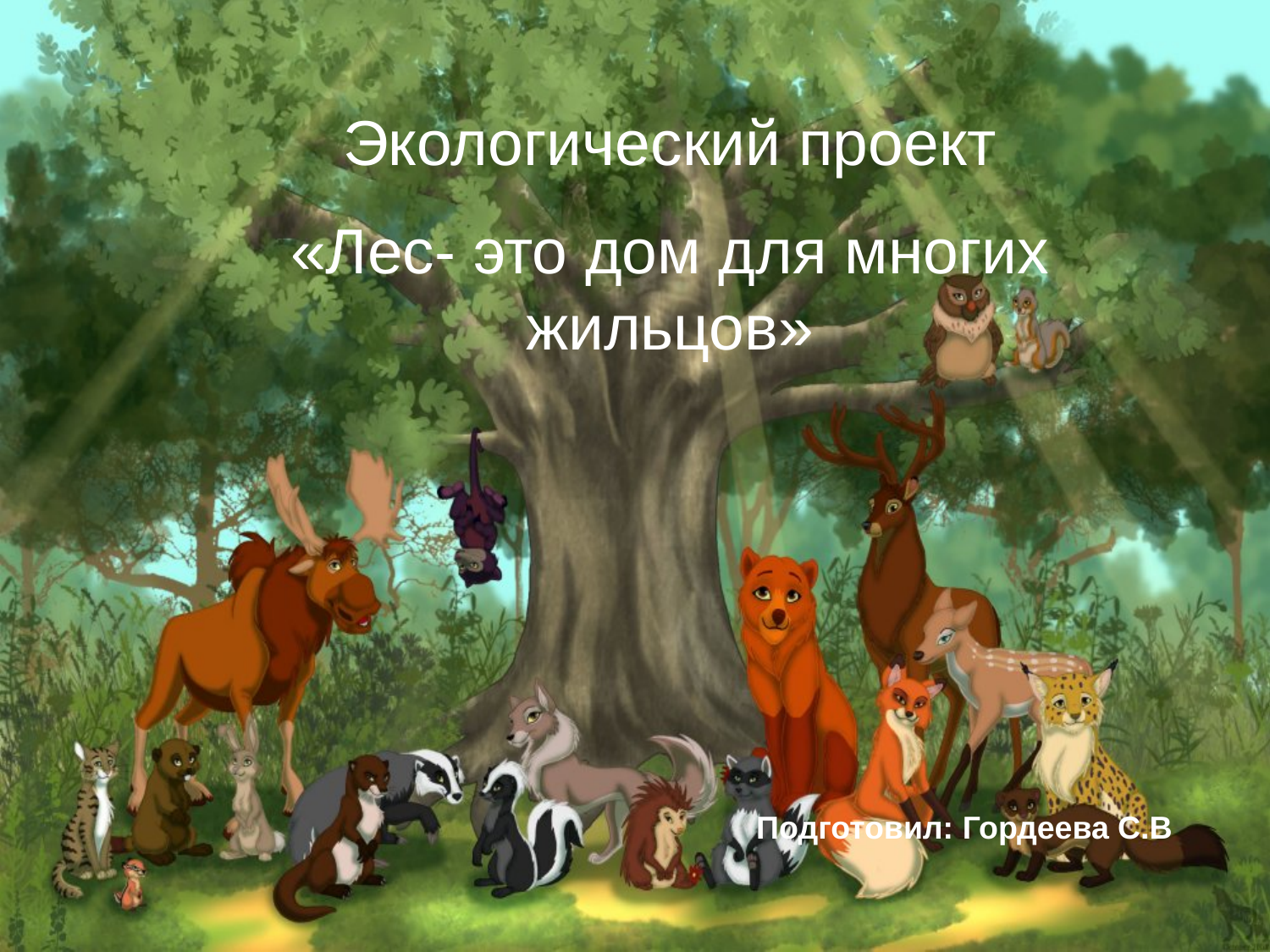

Экологический проект
«Лес- это дом для многих жильцов»

Подготовил: Гордеева С.В